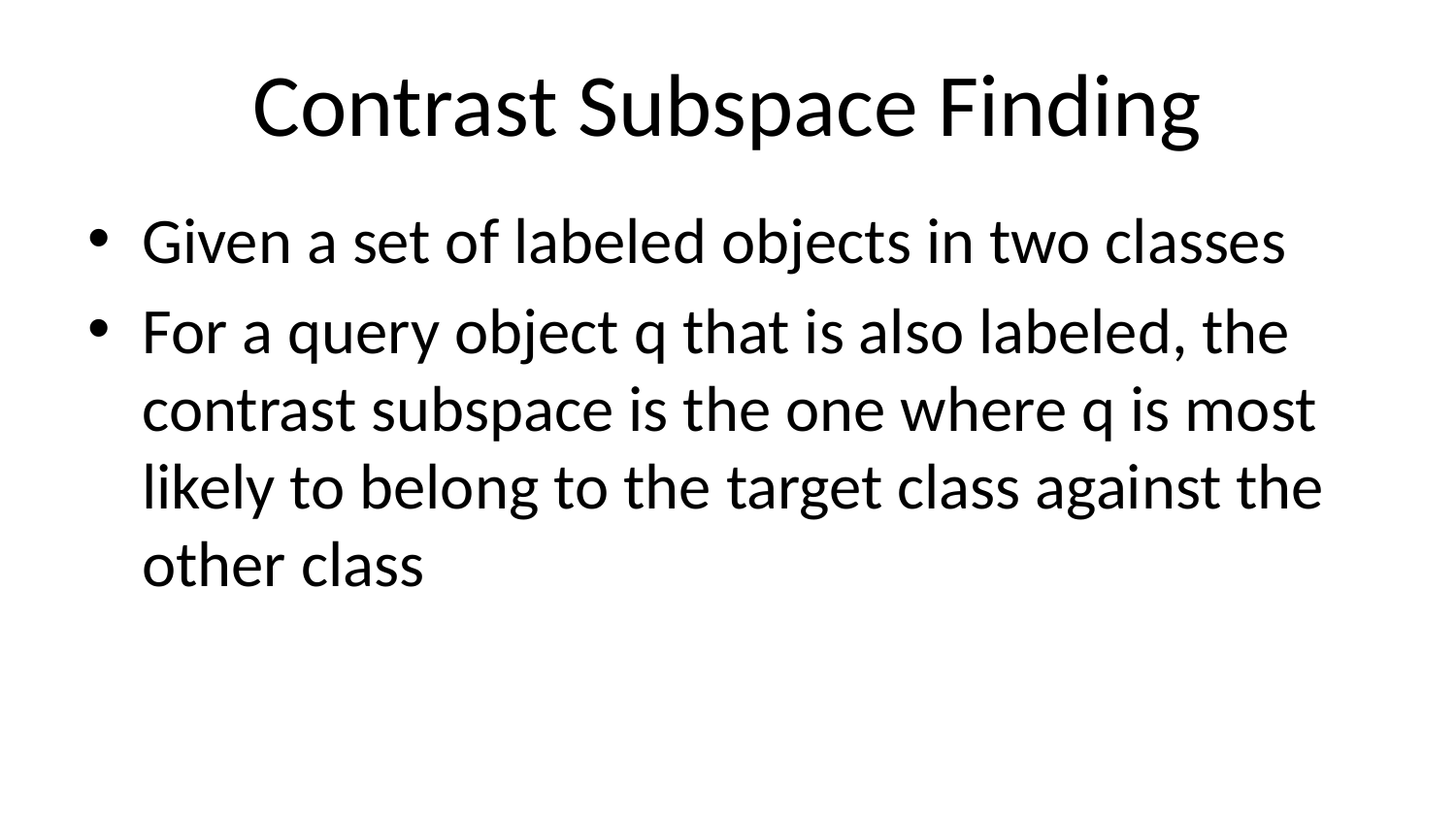

# Contrast Subspace Finding
Given a set of labeled objects in two classes
For a query object q that is also labeled, the contrast subspace is the one where q is most likely to belong to the target class against the other class